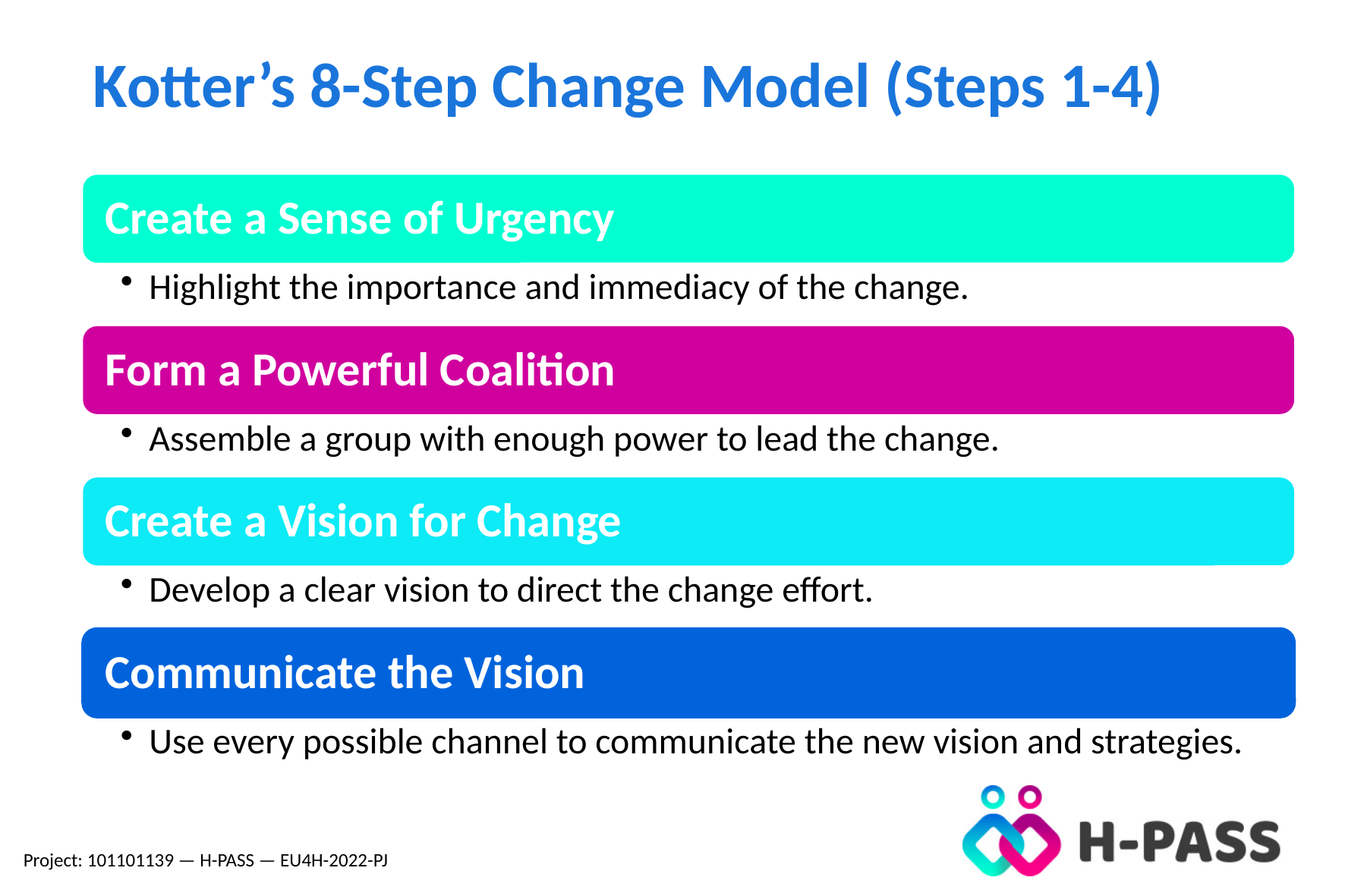

Kotter’s 8-Step Change Model (Steps 1-4)
Create a Sense of Urgency
Highlight the importance and immediacy of the change.
Form a Powerful Coalition
Assemble a group with enough power to lead the change.
Create a Vision for Change
Develop a clear vision to direct the change effort.
Communicate the Vision
Use every possible channel to communicate the new vision and strategies.
Project: 101101139 — H-PASS — EU4H-2022-PJ